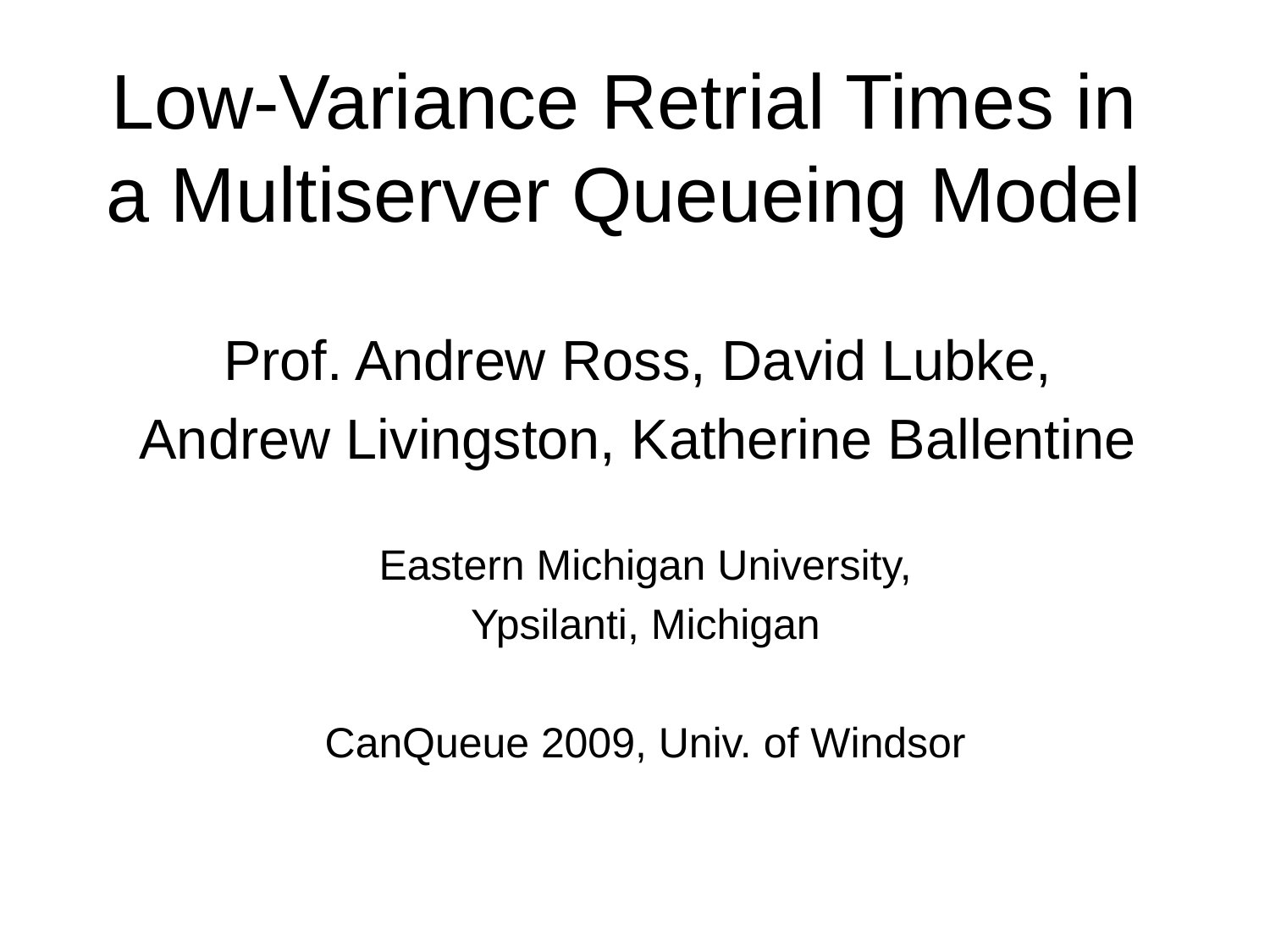

# Low-Variance Retrial Times in a Multiserver Queueing Model
Prof. Andrew Ross, David Lubke,
Andrew Livingston, Katherine Ballentine

Eastern Michigan University,
Ypsilanti, Michigan

CanQueue 2009, Univ. of Windsor